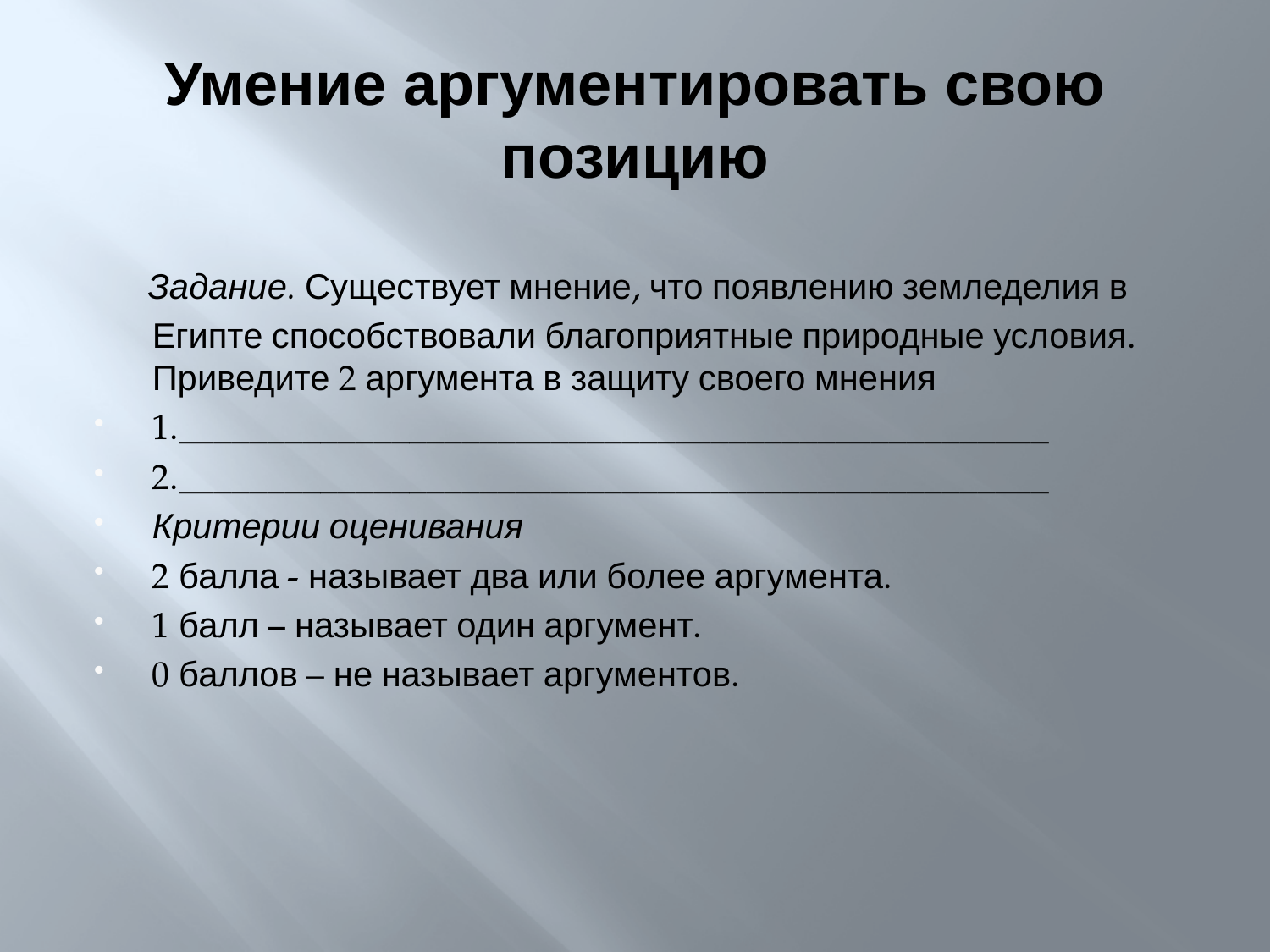

# Умение аргументировать свою позицию
   Задание. Существует мнение, что появлению земледелия в Египте способствовали благоприятные природные условия. Приведите 2 аргумента в защиту своего мнения
1._________________________________________________
2._________________________________________________
Критерии оценивания
2 балла - называет два или более аргумента.
1 балл – называет один аргумент.
0 баллов – не называет аргументов.